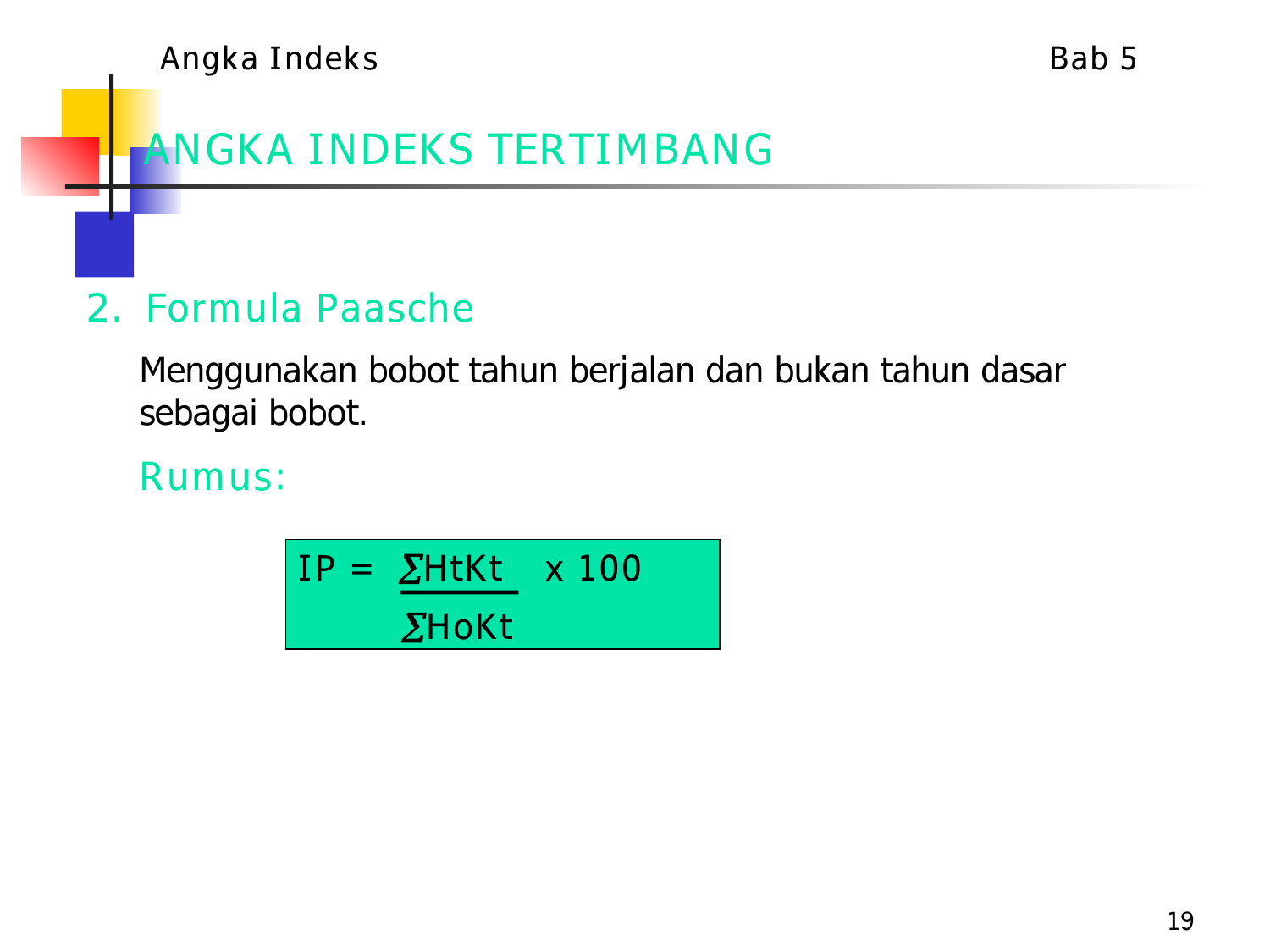

Angka Indeks						Bab 5
ANGKA INDEKS TERTIMBANG
2.  Formula Paasche
	Menggunakan bobot tahun berjalan dan bukan tahun dasar sebagai bobot.
	Rumus:

IP =  ∑HtKt    x 100

          ∑HoKt

19